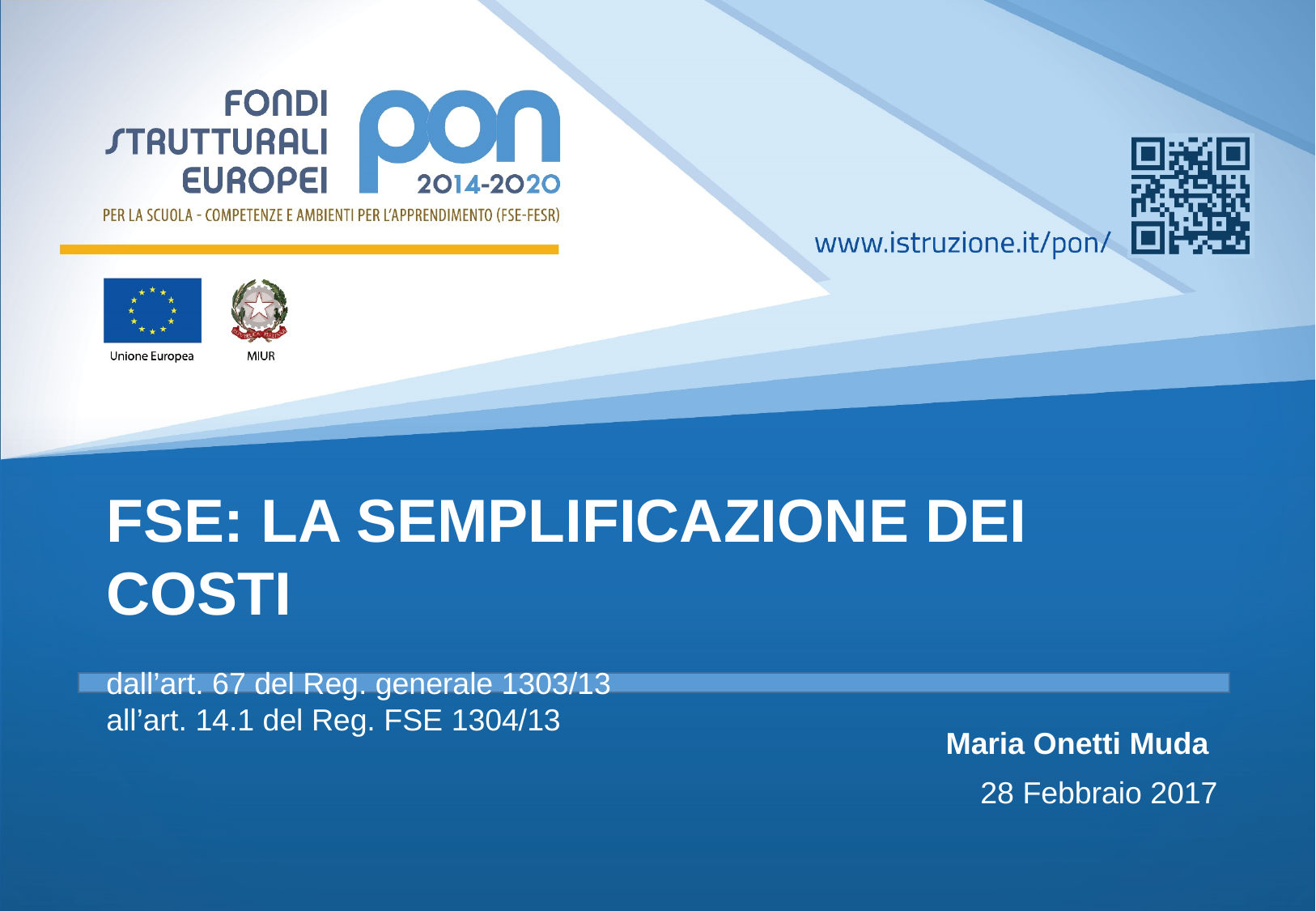

FSE: LA SEMPLIFICAZIONE DEI COSTI

dall’art. 67 del Reg. generale 1303/13
all’art. 14.1 del Reg. FSE 1304/13

Maria Onetti Muda
28 Febbraio 2017